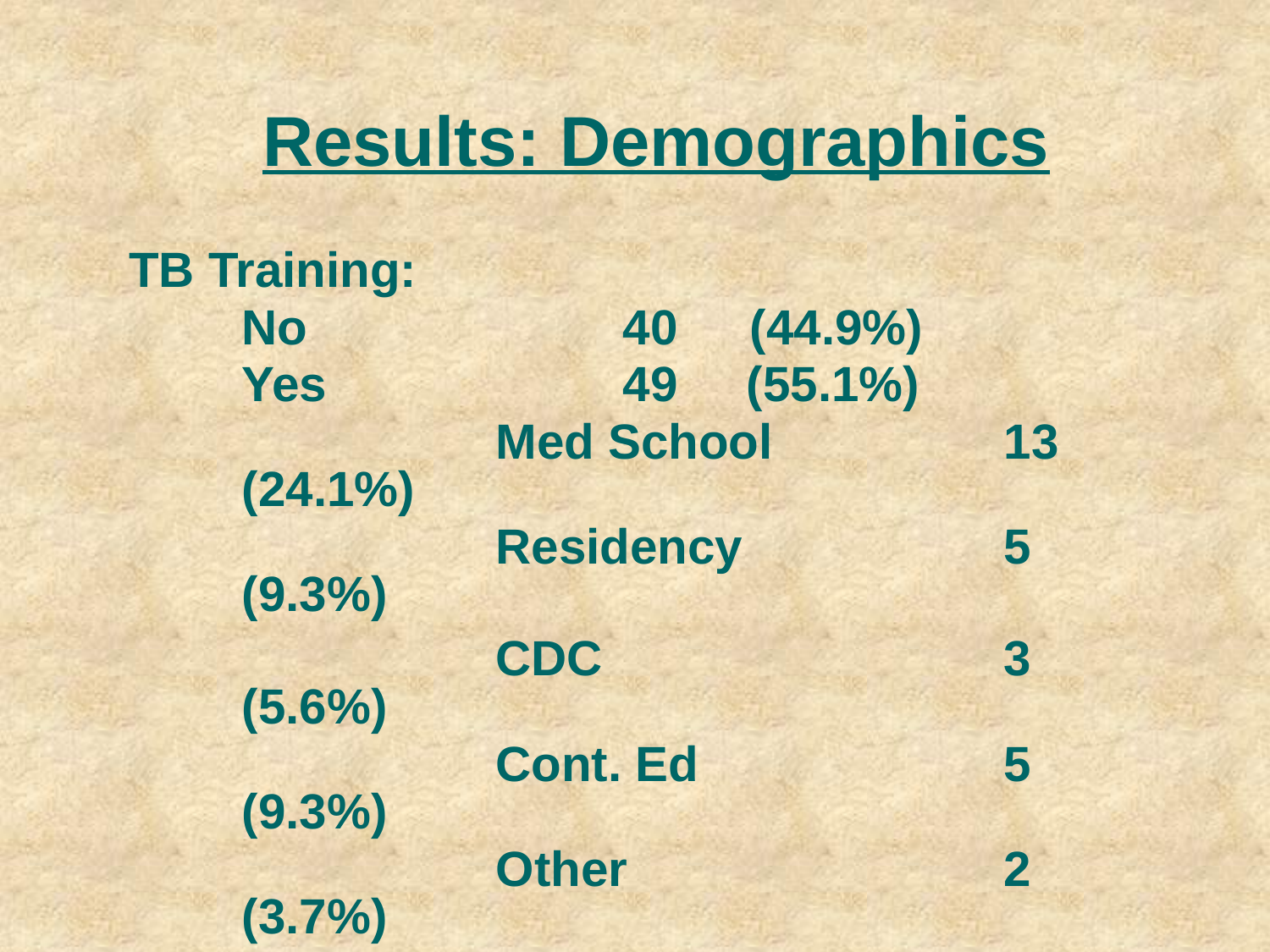

# Results: Demographics
TB Training:
	No			40	(44.9%)
	Yes    		49     (55.1%)
			Med School  		13  (24.1%)
			Residency			5    (9.3%)
			CDC				3    (5.6%)
			Cont. Ed			5    (9.3%)
			Other			2    (3.7%)
			Multiple			25  (46.3%)